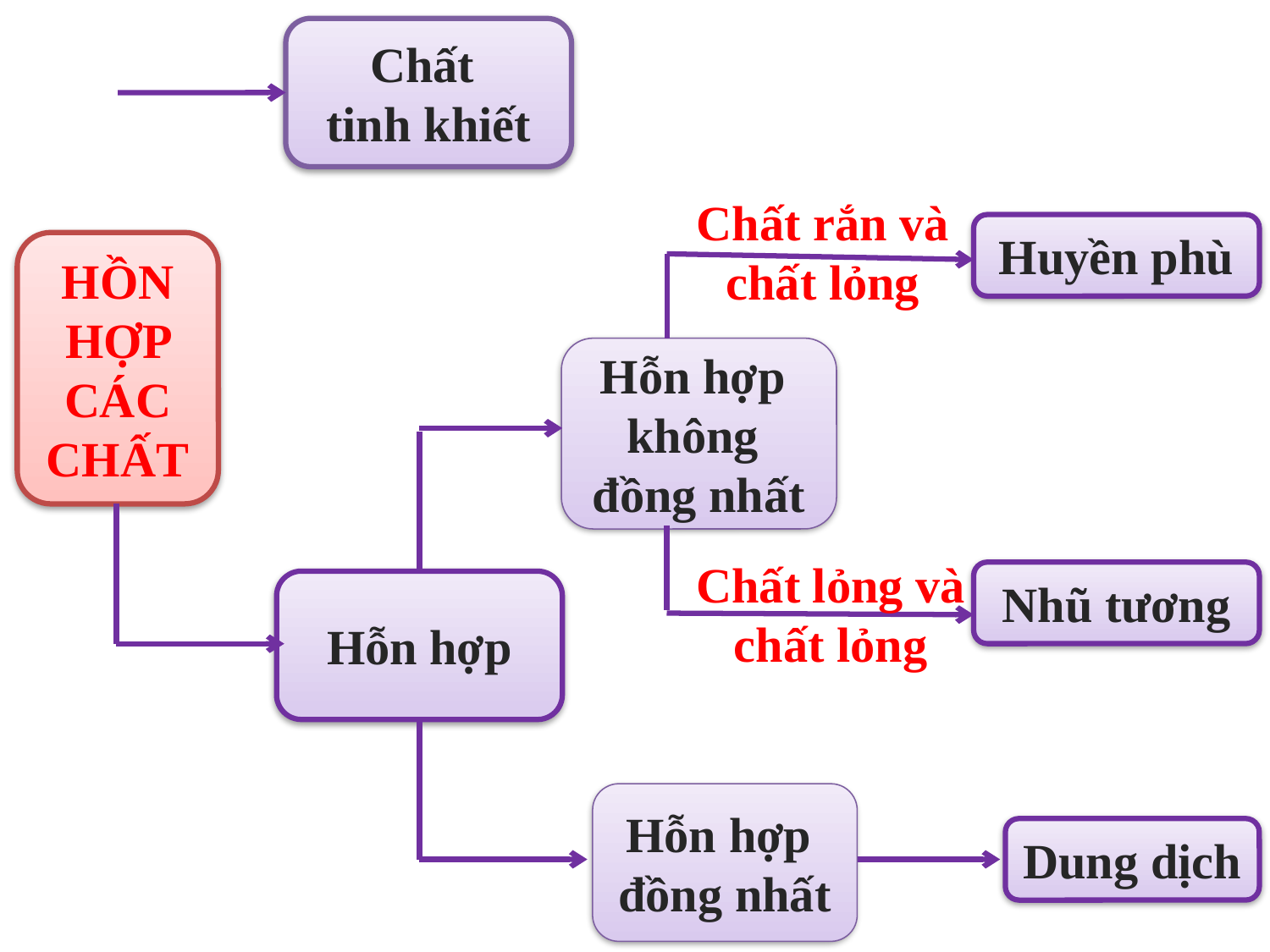

Chất
tinh khiết
Chất rắn và chất lỏng
Huyền phù
HỒN HỢP CÁC CHẤT
Hỗn hợp
không
đồng nhất
Chất lỏng và chất lỏng
Nhũ tương
Hỗn hợp
Hỗn hợp
đồng nhất
Dung dịch